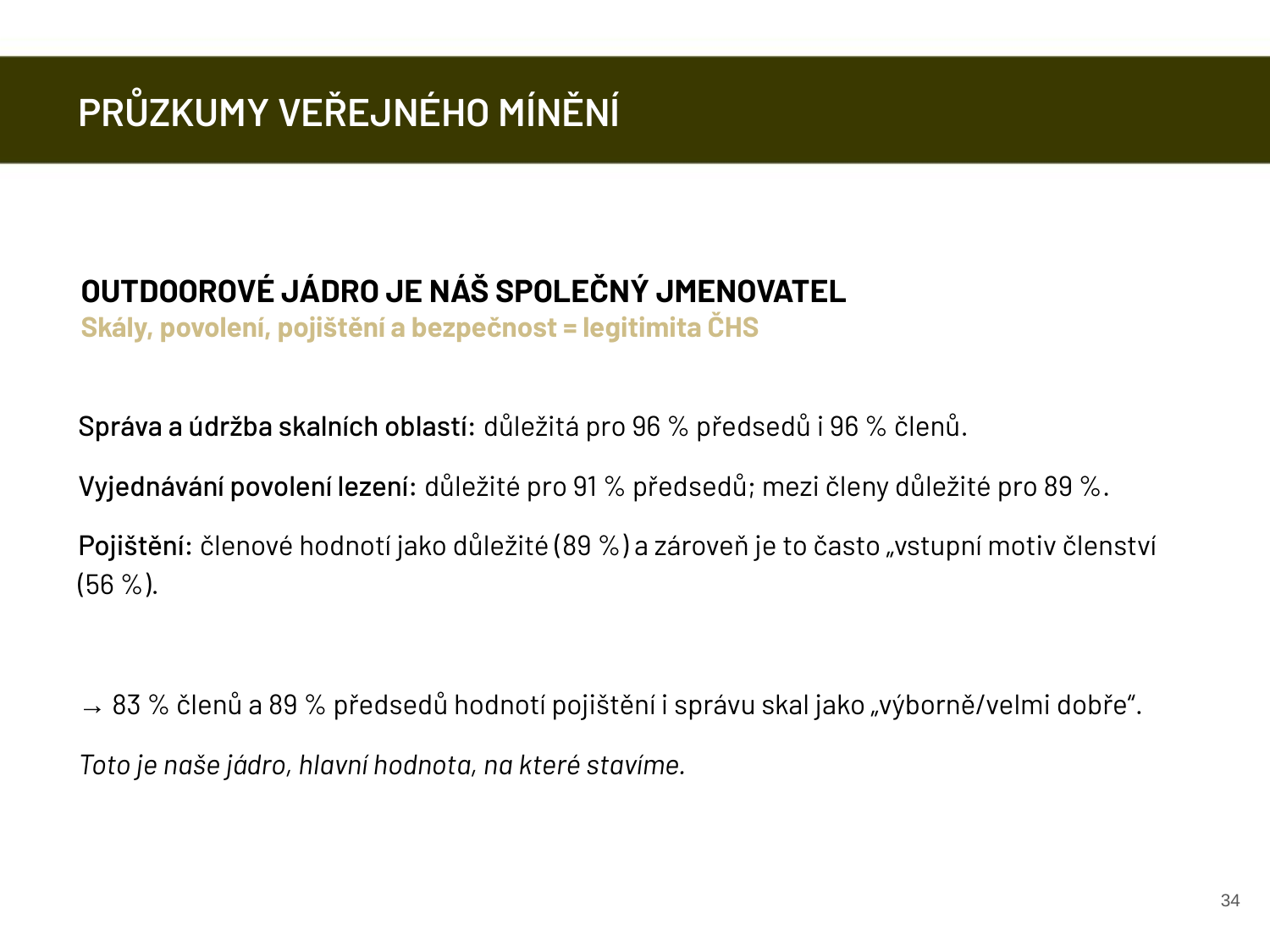

PRŮZKUMY VEŘEJNÉHO MÍNĚNÍ
OUTDOOROVÉ JÁDRO JE NÁŠ SPOLEČNÝ JMENOVATEL
Skály, povolení, pojištění a bezpečnost = legitimita ČHS
Správa a údržba skalních oblastí: důležitá pro 96 % předsedů i 96 % členů.
Vyjednávání povolení lezení: důležité pro 91 % předsedů; mezi členy důležité pro 89 %.
Pojištění: členové hodnotí jako důležité (89 %) a zároveň je to často „vstupní motiv členství (56 %).

→ 83 % členů a 89 % předsedů hodnotí pojištění i správu skal jako „výborně/velmi dobře“.
Toto je naše jádro, hlavní hodnota, na které stavíme.
34